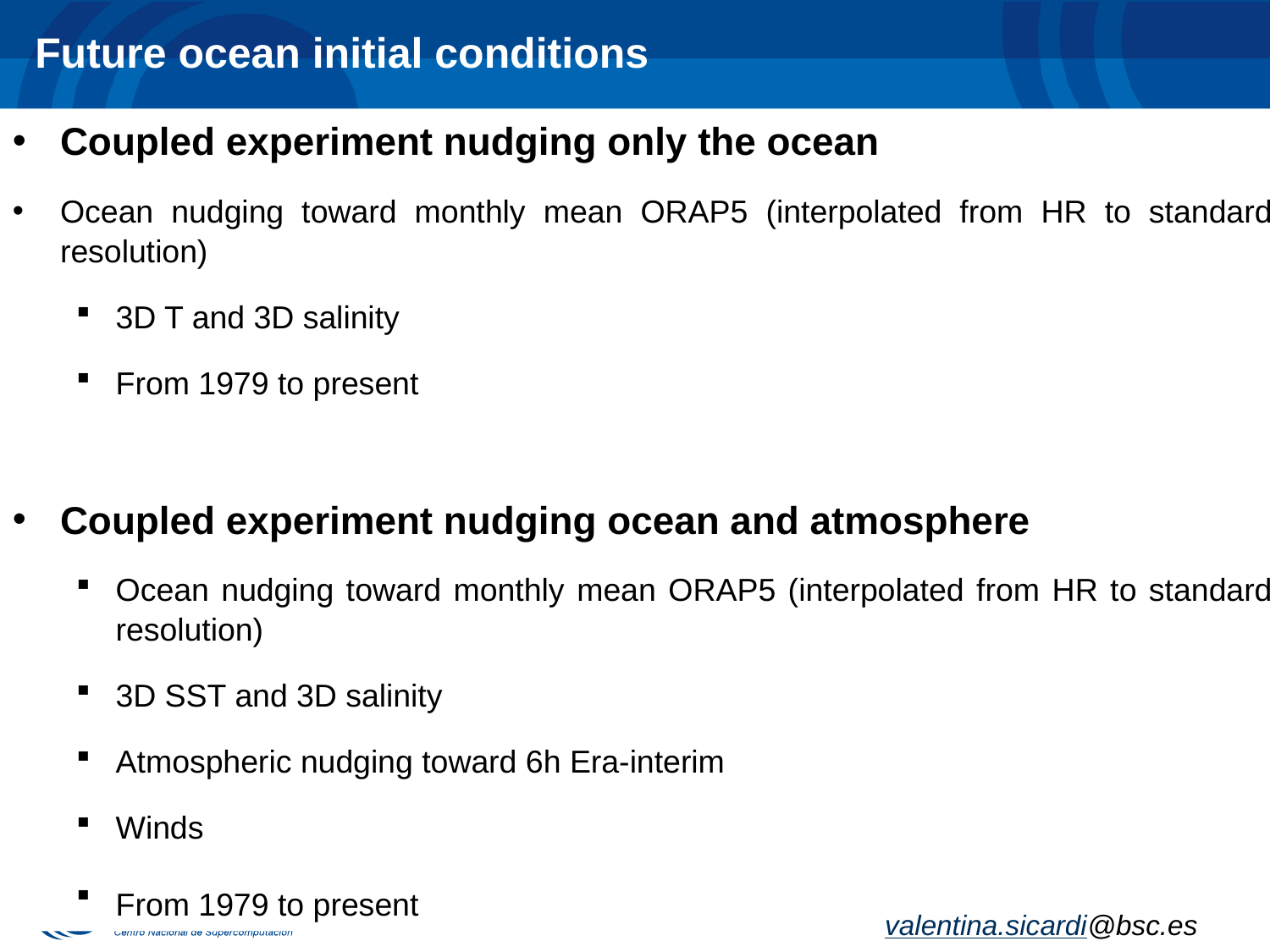

# Future ocean initial conditions
Coupled experiment nudging only the ocean
Ocean nudging toward monthly mean ORAP5 (interpolated from HR to standard resolution)
3D T and 3D salinity
From 1979 to present

Coupled experiment nudging ocean and atmosphere
Ocean nudging toward monthly mean ORAP5 (interpolated from HR to standard resolution)
3D SST and 3D salinity
Atmospheric nudging toward 6h Era-interim
Winds
From 1979 to present
10
valentina.sicardi@bsc.es